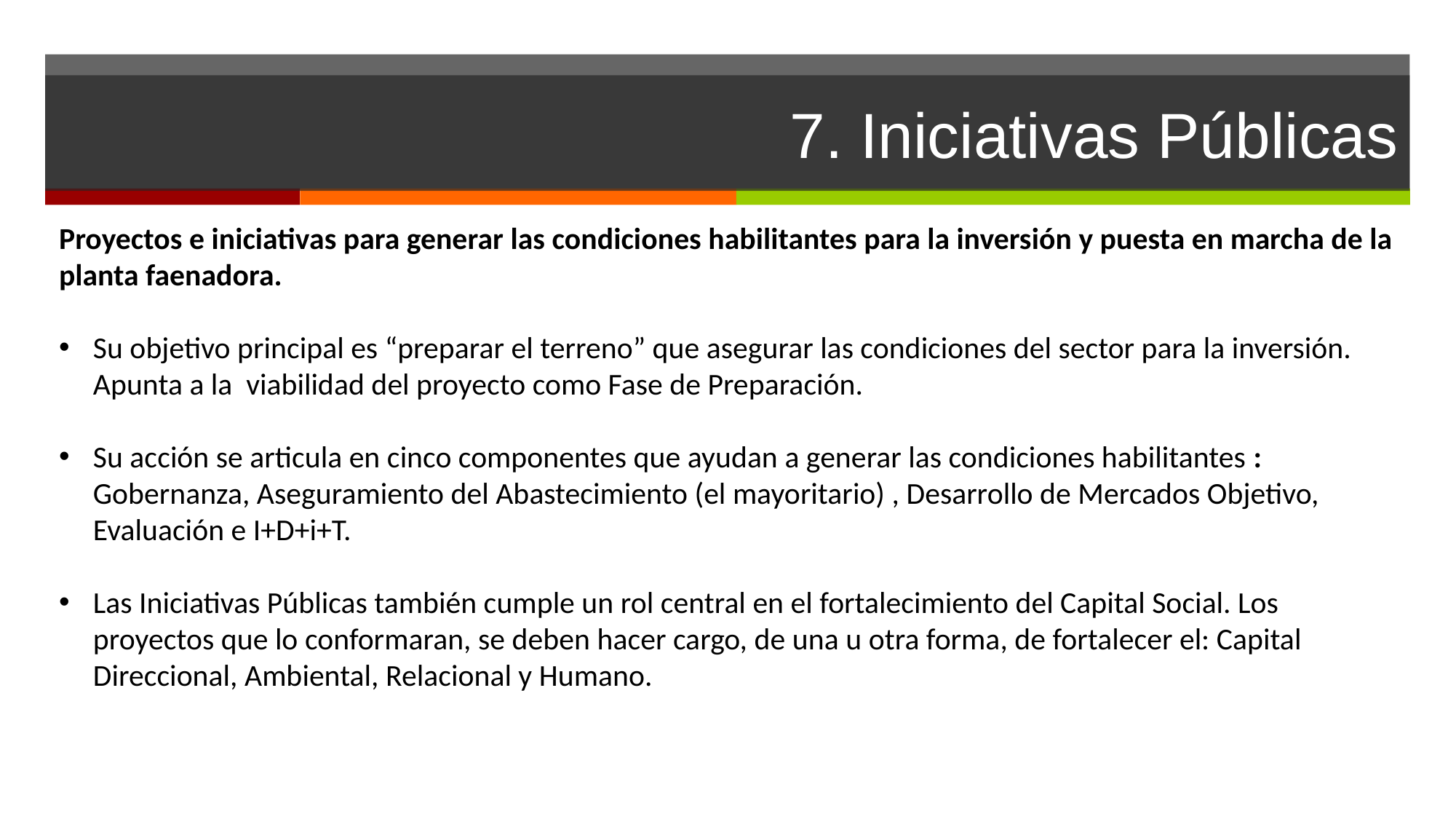

# 7. Iniciativas Públicas
Proyectos e iniciativas para generar las condiciones habilitantes para la inversión y puesta en marcha de la planta faenadora.

Su objetivo principal es “preparar el terreno” que asegurar las condiciones del sector para la inversión. Apunta a la  viabilidad del proyecto como Fase de Preparación.

Su acción se articula en cinco componentes que ayudan a generar las condiciones habilitantes : Gobernanza, Aseguramiento del Abastecimiento (el mayoritario) , Desarrollo de Mercados Objetivo, Evaluación e I+D+i+T.

Las Iniciativas Públicas también cumple un rol central en el fortalecimiento del Capital Social. Los  proyectos que lo conformaran, se deben hacer cargo, de una u otra forma, de fortalecer el: Capital Direccional, Ambiental, Relacional y Humano.